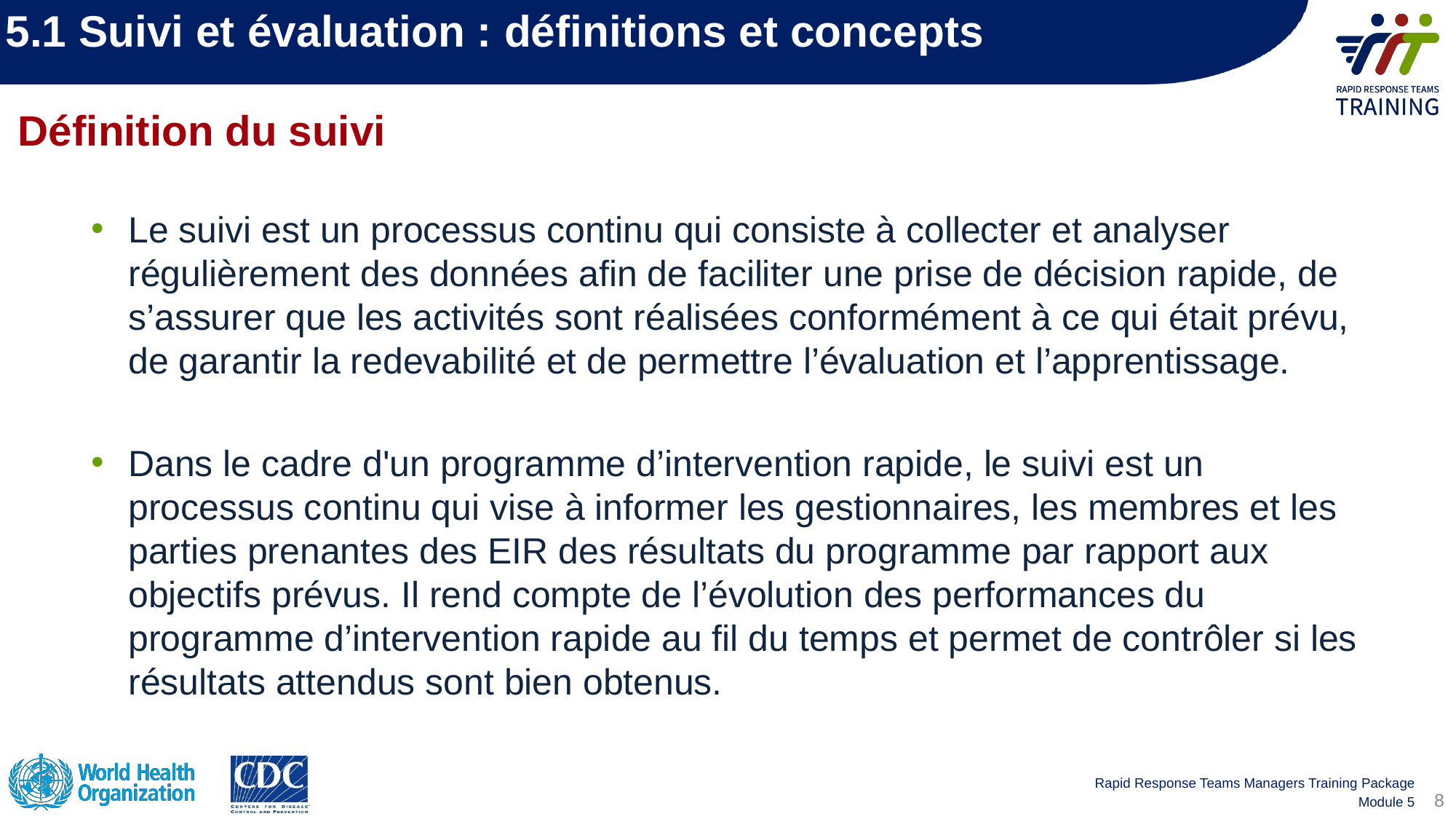

5.1 Suivi et évaluation : définitions et concepts

Définition du suivi

Le suivi est un processus continu qui consiste à collecter et analyser régulièrement des données afin de faciliter une prise de décision rapide, de s’assurer que les activités sont réalisées conformément à ce qui était prévu, de garantir la redevabilité et de permettre l’évaluation et l’apprentissage.

Dans le cadre d'un programme d’intervention rapide, le suivi est un processus continu qui vise à informer les gestionnaires, les membres et les parties prenantes des EIR des résultats du programme par rapport aux objectifs prévus. Il rend compte de l’évolution des performances du programme d’intervention rapide au fil du temps et permet de contrôler si les résultats attendus sont bien obtenus.

8